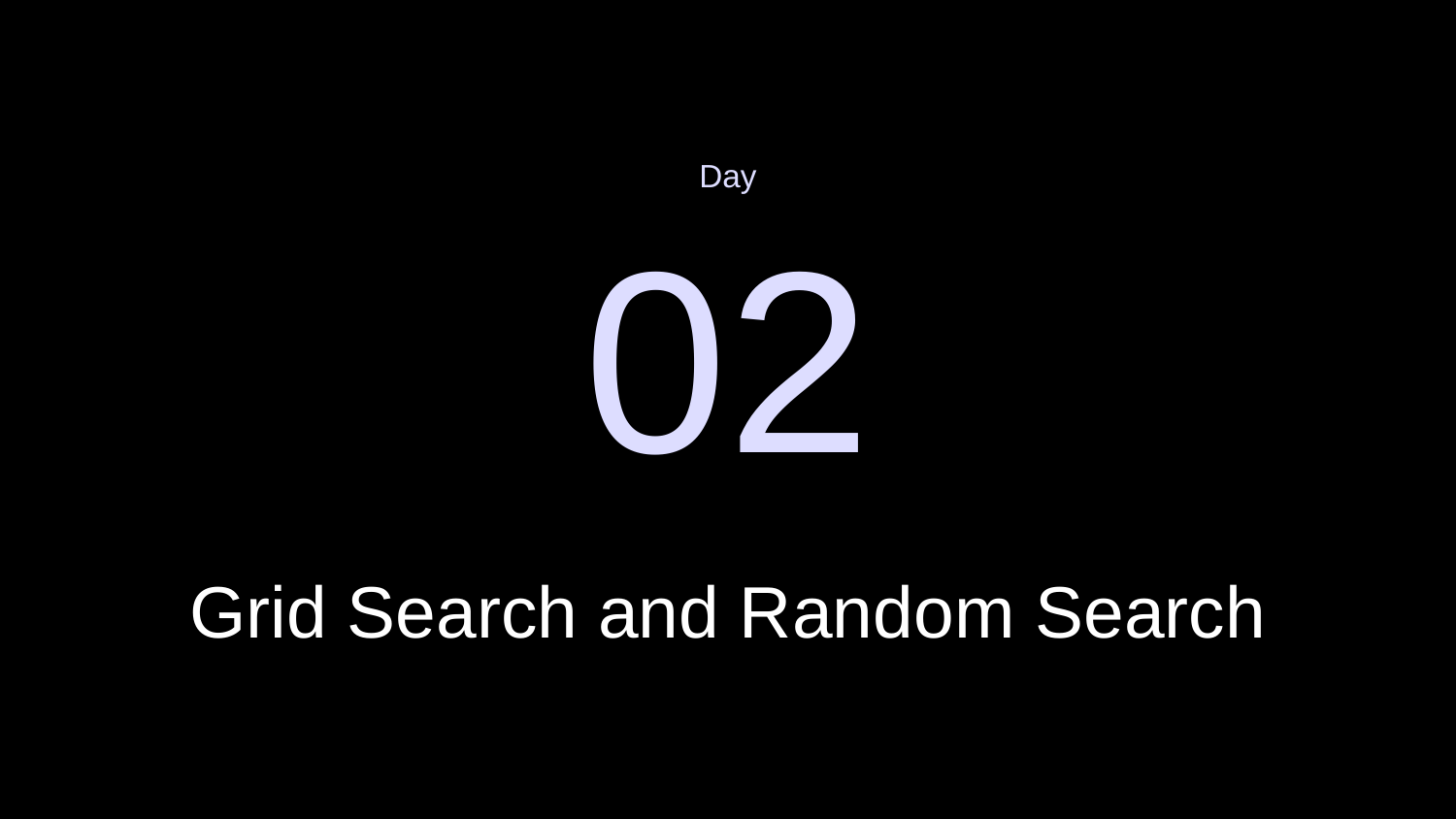

Day
02
# Grid Search and Random Search